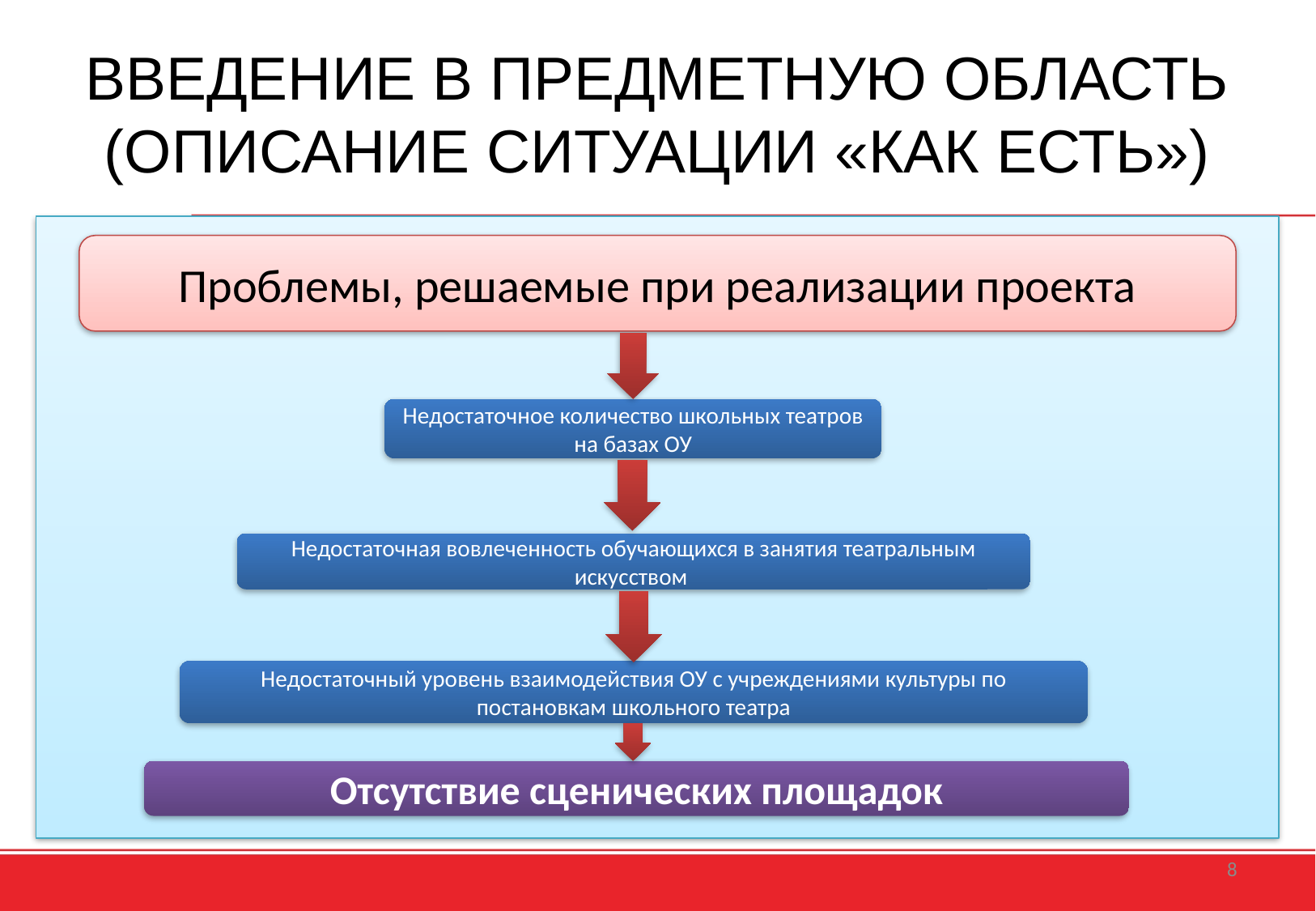

# ВВЕДЕНИЕ В ПРЕДМЕТНУЮ ОБЛАСТЬ (ОПИСАНИЕ СИТУАЦИИ «КАК ЕСТЬ»)

Проблемы, решаемые при реализации проекта

Недостаточное количество школьных театров на базах ОУ

Недостаточная вовлеченность обучающихся в занятия театральным искусством

Недостаточный уровень взаимодействия ОУ с учреждениями культуры по постановкам школьного театра

Отсутствие сценических площадок
8